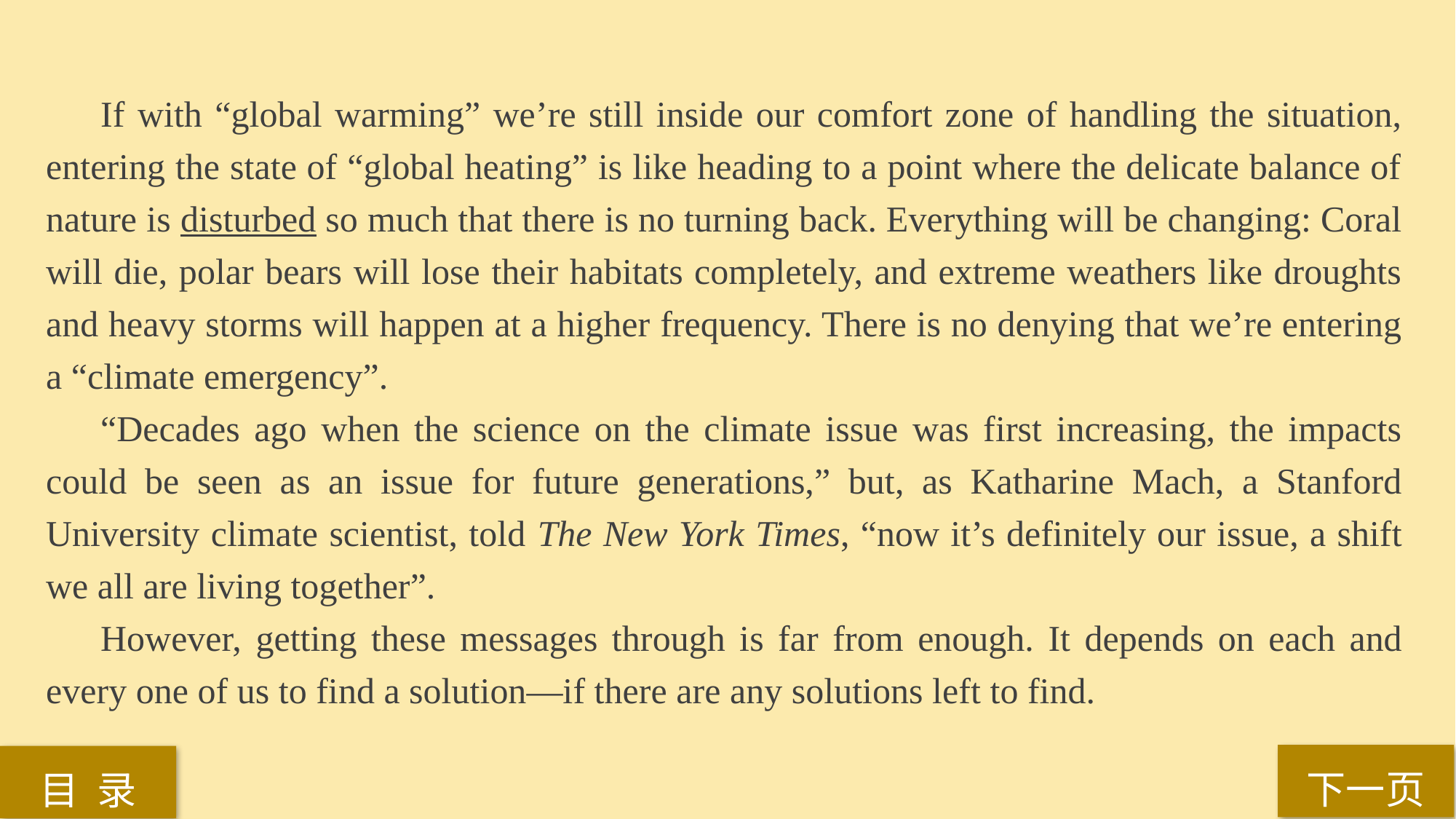

If with “global warming” we’re still inside our comfort zone of handling the situation, entering the state of “global heating” is like heading to a point where the delicate balance of nature is disturbed so much that there is no turning back. Everything will be changing: Coral will die, polar bears will lose their habitats completely, and extreme weathers like droughts and heavy storms will happen at a higher frequency. There is no denying that we’re entering a “climate emergency”.
“Decades ago when the science on the climate issue was first increasing, the impacts could be seen as an issue for future generations,” but, as Katharine Mach, a Stanford University climate scientist, told The New York Times, “now it’s definitely our issue, a shift we all are living together”.
However, getting these messages through is far from enough. It depends on each and every one of us to find a solution—if there are any solutions left to find.